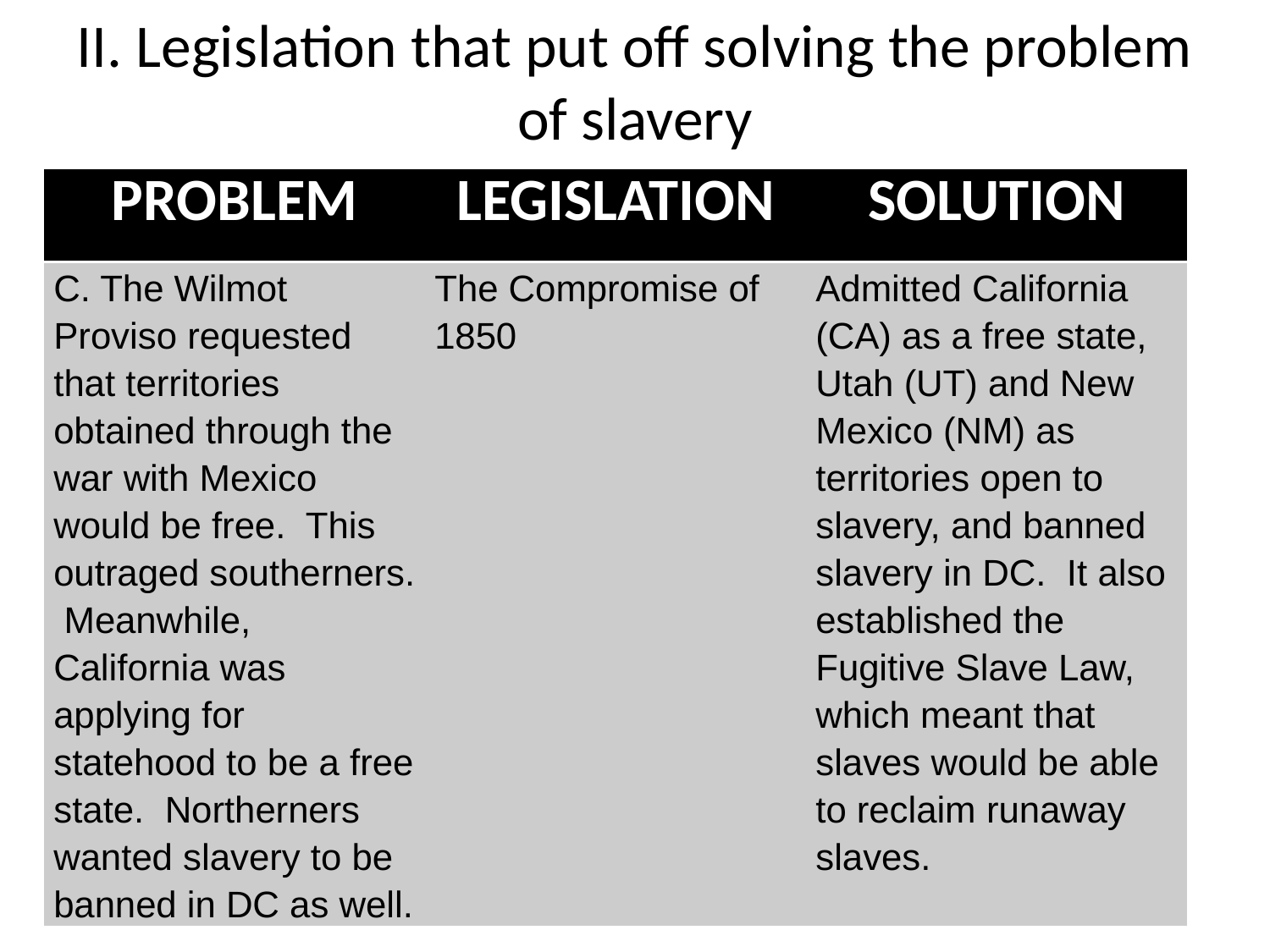

# II. Legislation that put off solving the problem of slavery
| Problem | Legislation | Solution |
| --- | --- | --- |
| C. The Wilmot Proviso requested that territories obtained through the war with Mexico would be free. This outraged southerners. Meanwhile, California was applying for statehood to be a free state. Northerners wanted slavery to be banned in DC as well. | The Compromise of 1850 | Admitted California (CA) as a free state, Utah (UT) and New Mexico (NM) as territories open to slavery, and banned slavery in DC. It also established the Fugitive Slave Law, which meant that slaves would be able to reclaim runaway slaves. |